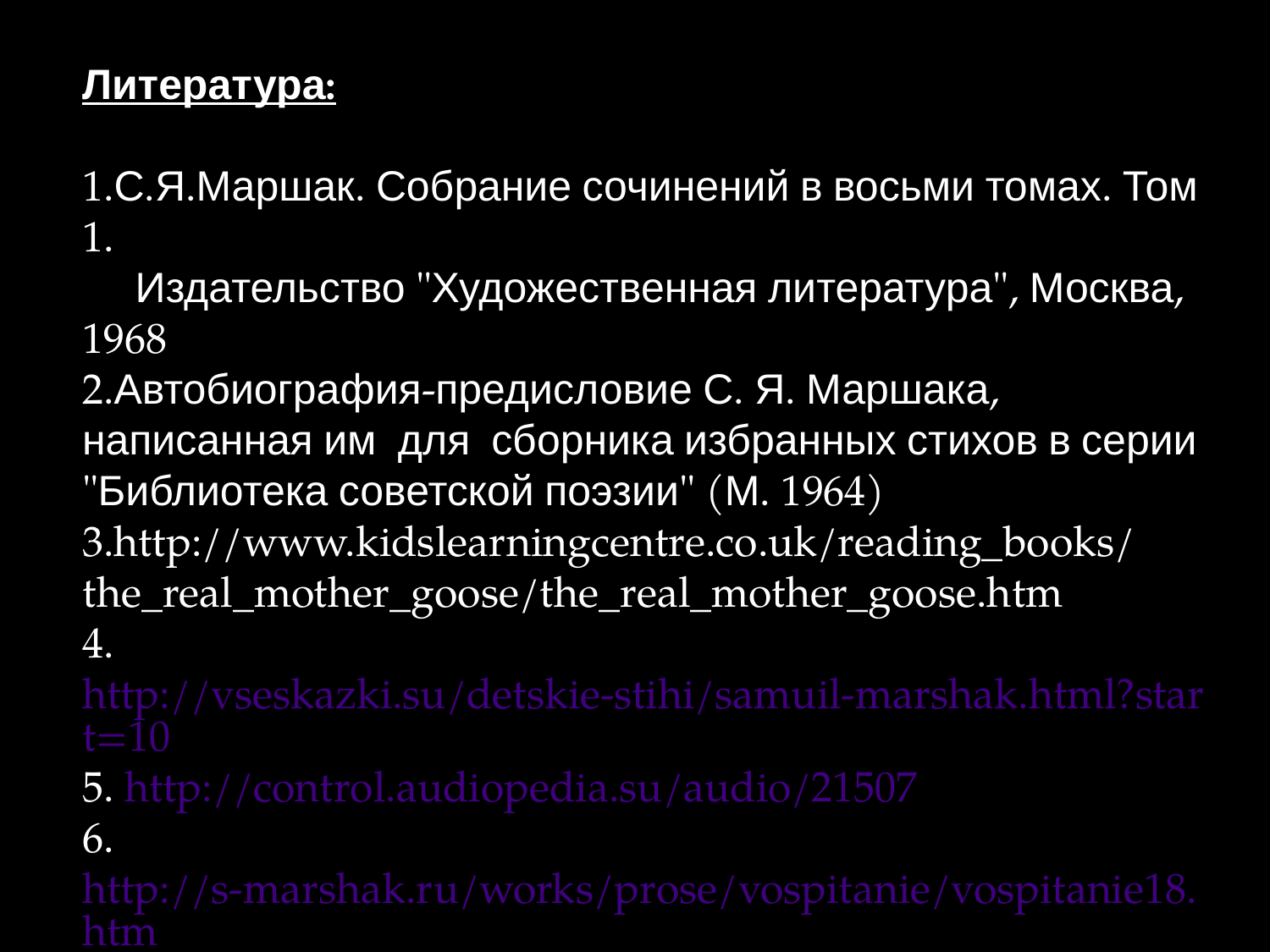

Литература:

1.С.Я.Маршак. Собрание сочинений в восьми томах. Том 1.
     Издательство "Художественная литература", Москва, 1968
2.Автобиография-предисловие С. Я. Маршака, написанная им  для  сборника избранных стихов в серии "Библиотека советской поэзии" (М. 1964)
3.http://www.kidslearningcentre.co.uk/reading_books/the_real_mother_goose/the_real_mother_goose.htm
4. http://vseskazki.su/detskie-stihi/samuil-marshak.html?start=10
5. http://control.audiopedia.su/audio/21507
6. http://s-marshak.ru/works/prose/vospitanie/vospitanie18.htm
7. http://s-marshak.ru/autographs/autographs.htm